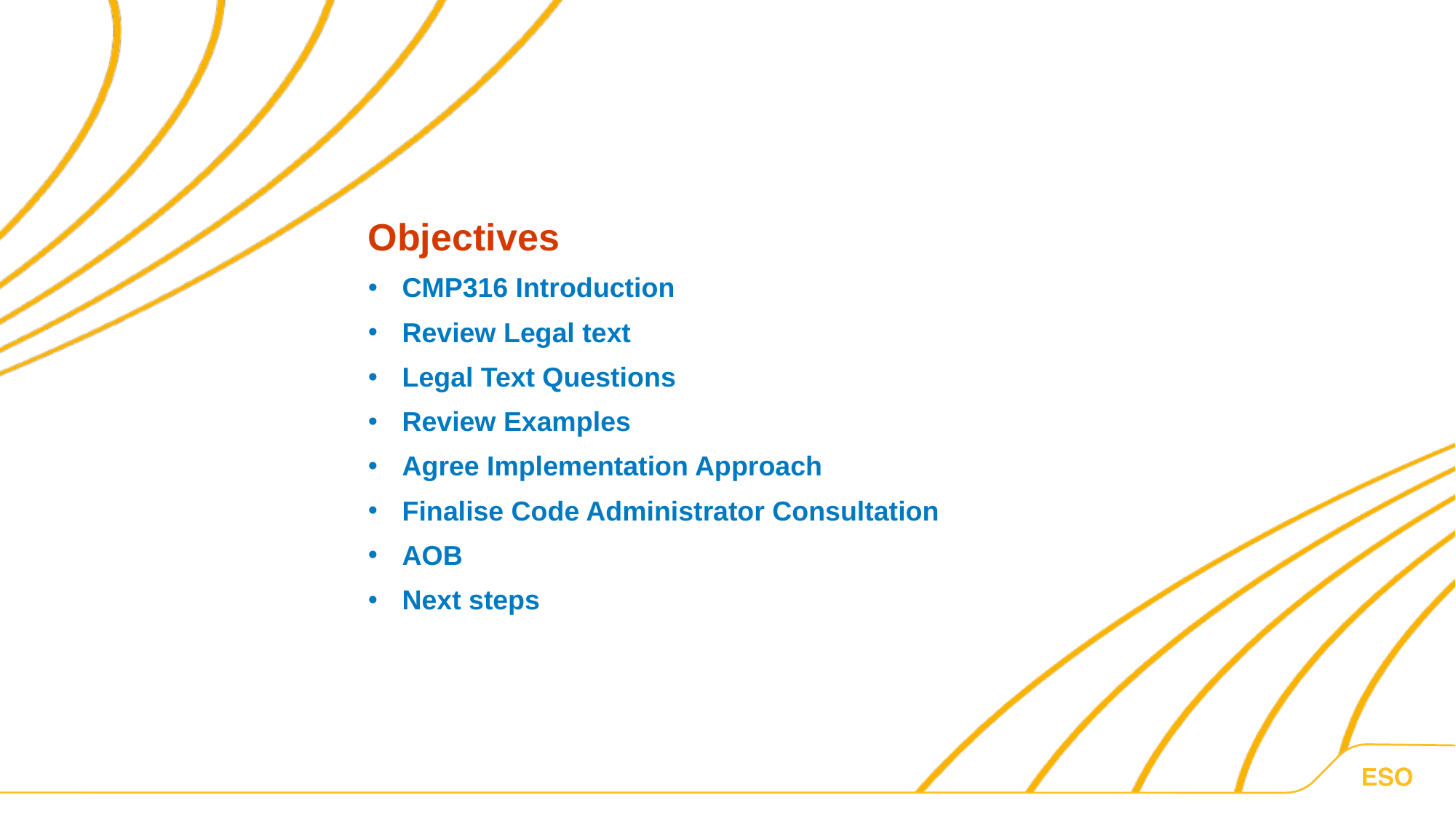

Objectives
CMP316 Introduction
Review Legal text
Legal Text Questions
Review Examples
Agree Implementation Approach
Finalise Code Administrator Consultation
AOB
Next steps